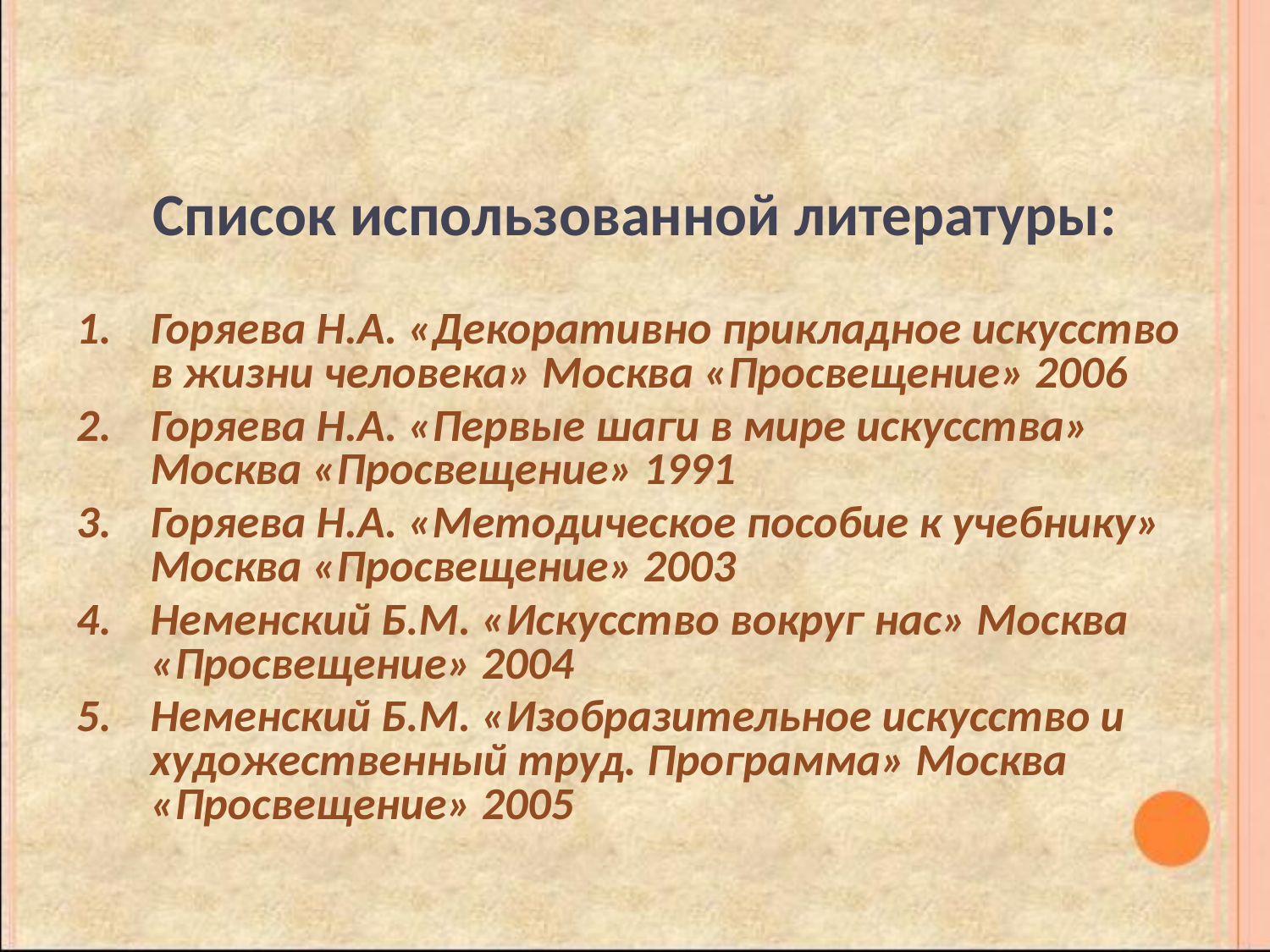

#

Список использованной литературы:

Горяева Н.А. «Декоративно прикладное искусство в жизни человека» Москва «Просвещение» 2006
Горяева Н.А. «Первые шаги в мире искусства» Москва «Просвещение» 1991
Горяева Н.А. «Методическое пособие к учебнику» Москва «Просвещение» 2003
Неменский Б.М. «Искусство вокруг нас» Москва «Просвещение» 2004
Неменский Б.М. «Изобразительное искусство и художественный труд. Программа» Москва «Просвещение» 2005